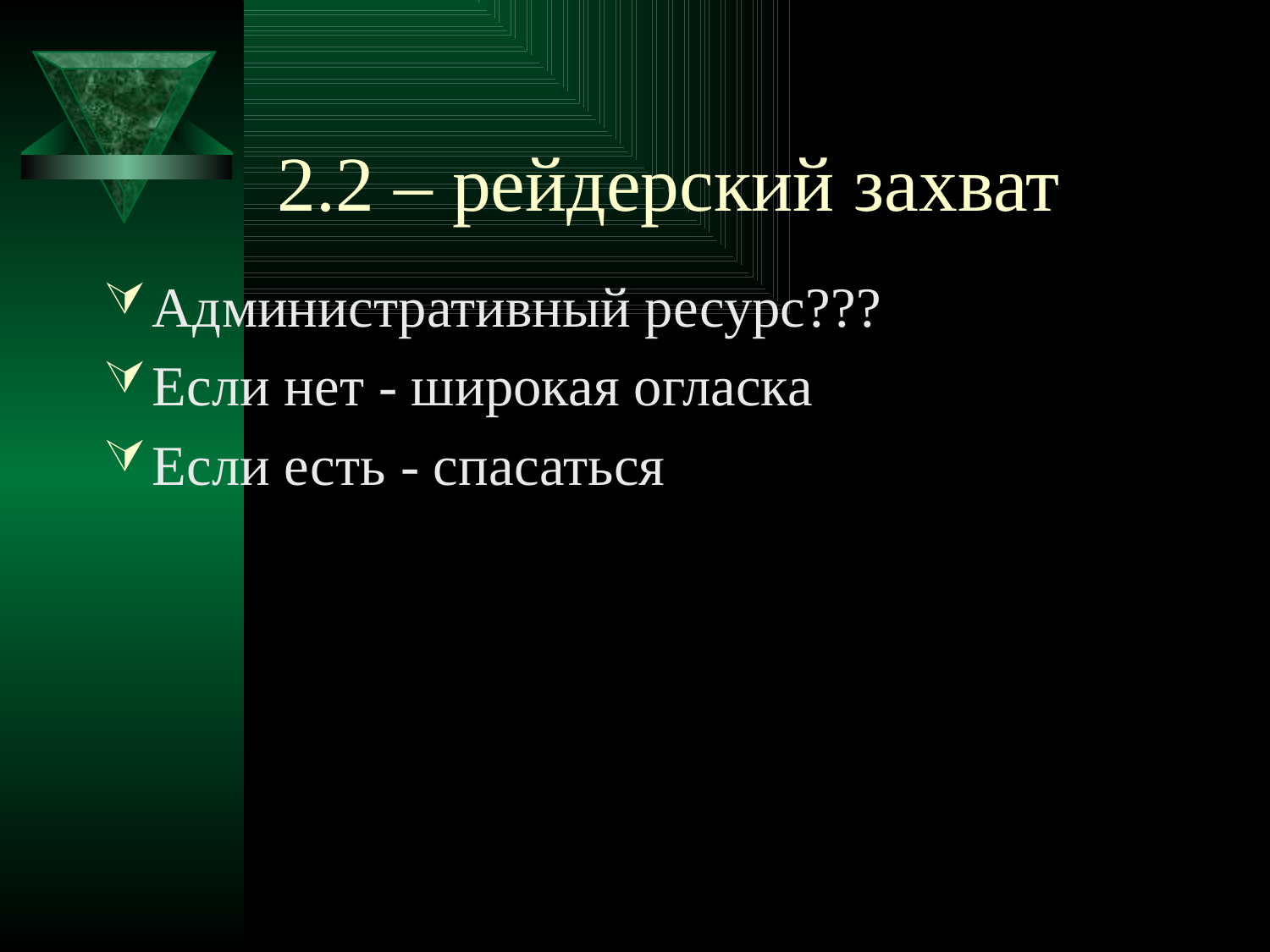

2.2 – рейдерский захват
Административный ресурс???
Если нет - широкая огласка
Если есть - спасаться